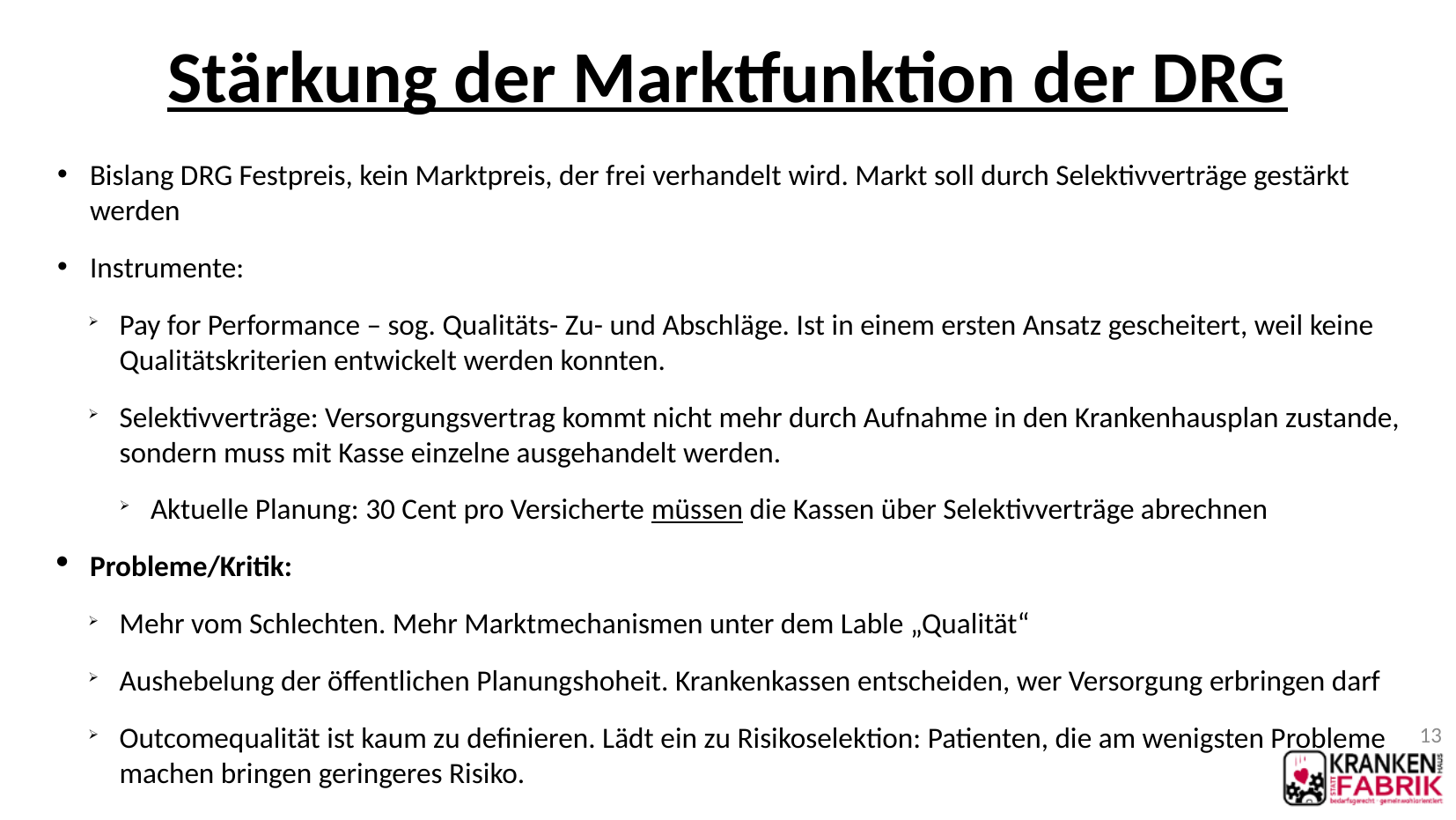

Stärkung der Marktfunktion der DRG
Bislang DRG Festpreis, kein Marktpreis, der frei verhandelt wird. Markt soll durch Selektivverträge gestärkt werden
Instrumente:
Pay for Performance – sog. Qualitäts- Zu- und Abschläge. Ist in einem ersten Ansatz gescheitert, weil keine Qualitätskriterien entwickelt werden konnten.
Selektivverträge: Versorgungsvertrag kommt nicht mehr durch Aufnahme in den Krankenhausplan zustande, sondern muss mit Kasse einzelne ausgehandelt werden.
Aktuelle Planung: 30 Cent pro Versicherte müssen die Kassen über Selektivverträge abrechnen
Probleme/Kritik:
Mehr vom Schlechten. Mehr Marktmechanismen unter dem Lable „Qualität“
Aushebelung der öffentlichen Planungshoheit. Krankenkassen entscheiden, wer Versorgung erbringen darf
Outcomequalität ist kaum zu definieren. Lädt ein zu Risikoselektion: Patienten, die am wenigsten Probleme machen bringen geringeres Risiko.

13